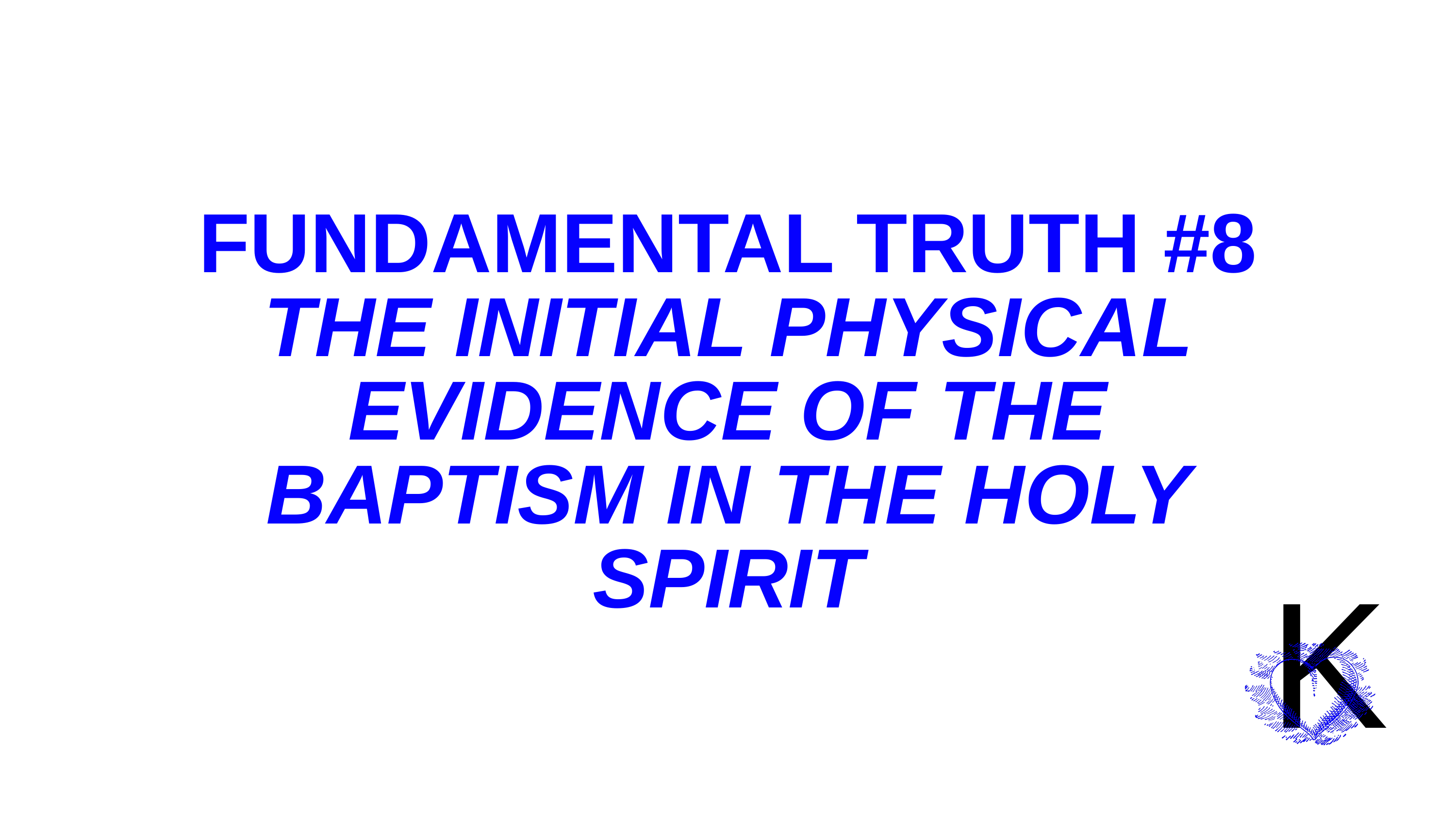

FUNDAMENTAL TRUTH #8
THE INITIAL PHYSICAL EVIDENCE OF THE BAPTISM IN THE HOLY SPIRIT
K